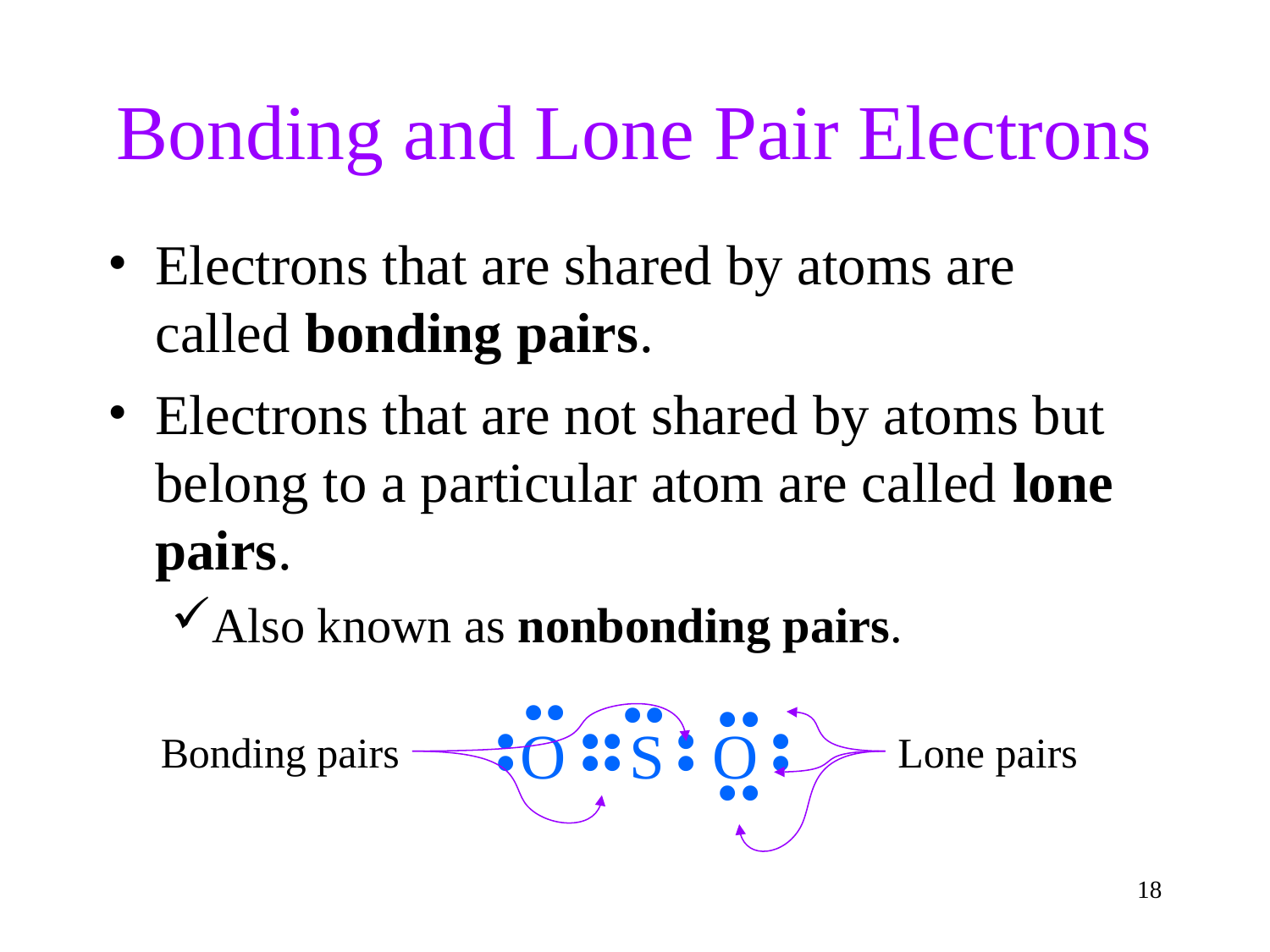

Bonding and Lone Pair Electrons
Electrons that are shared by atoms are called bonding pairs.
Electrons that are not shared by atoms but belong to a particular atom are called lone pairs.
Also known as nonbonding pairs.
O    S   O
••
••
Bonding pairs
Lone pairs
••
••
•
•
••
••
•
•
•
•

18